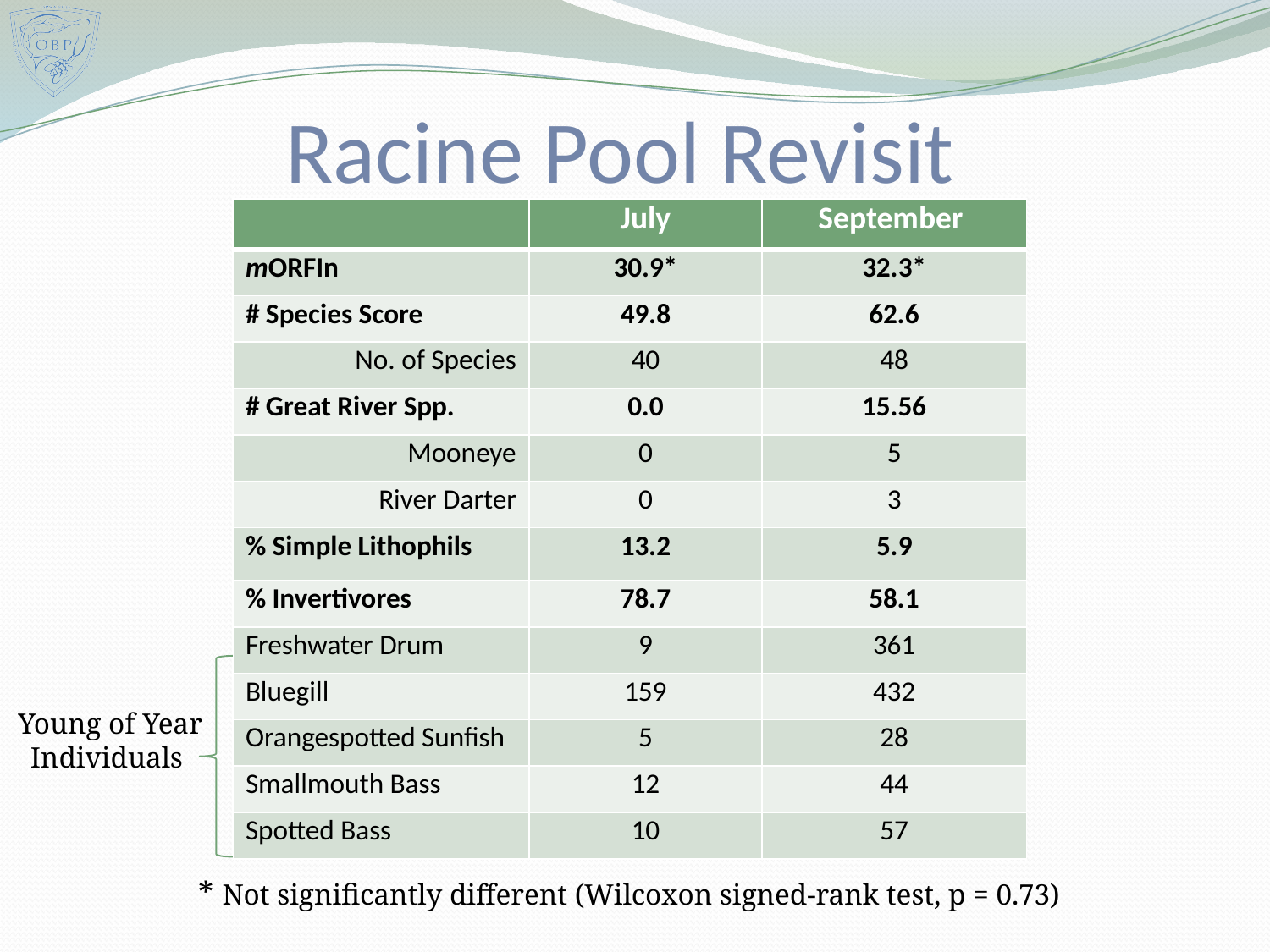

# Racine Pool Revisit
|  | July | September |
| --- | --- | --- |
| mORFIn | 30.9\* | 32.3\* |
| # Species Score | 49.8 | 62.6 |
| No. of Species | 40 | 48 |
| # Great River Spp. | 0.0 | 15.56 |
| Mooneye | 0 | 5 |
| River Darter | 0 | 3 |
| % Simple Lithophils | 13.2 | 5.9 |
| % Invertivores | 78.7 | 58.1 |
| Freshwater Drum | 9 | 361 |
| Bluegill | 159 | 432 |
| Orangespotted Sunfish | 5 | 28 |
| Smallmouth Bass | 12 | 44 |
| Spotted Bass | 10 | 57 |

Young of Year
Individuals
* Not significantly different (Wilcoxon signed-rank test, p = 0.73)